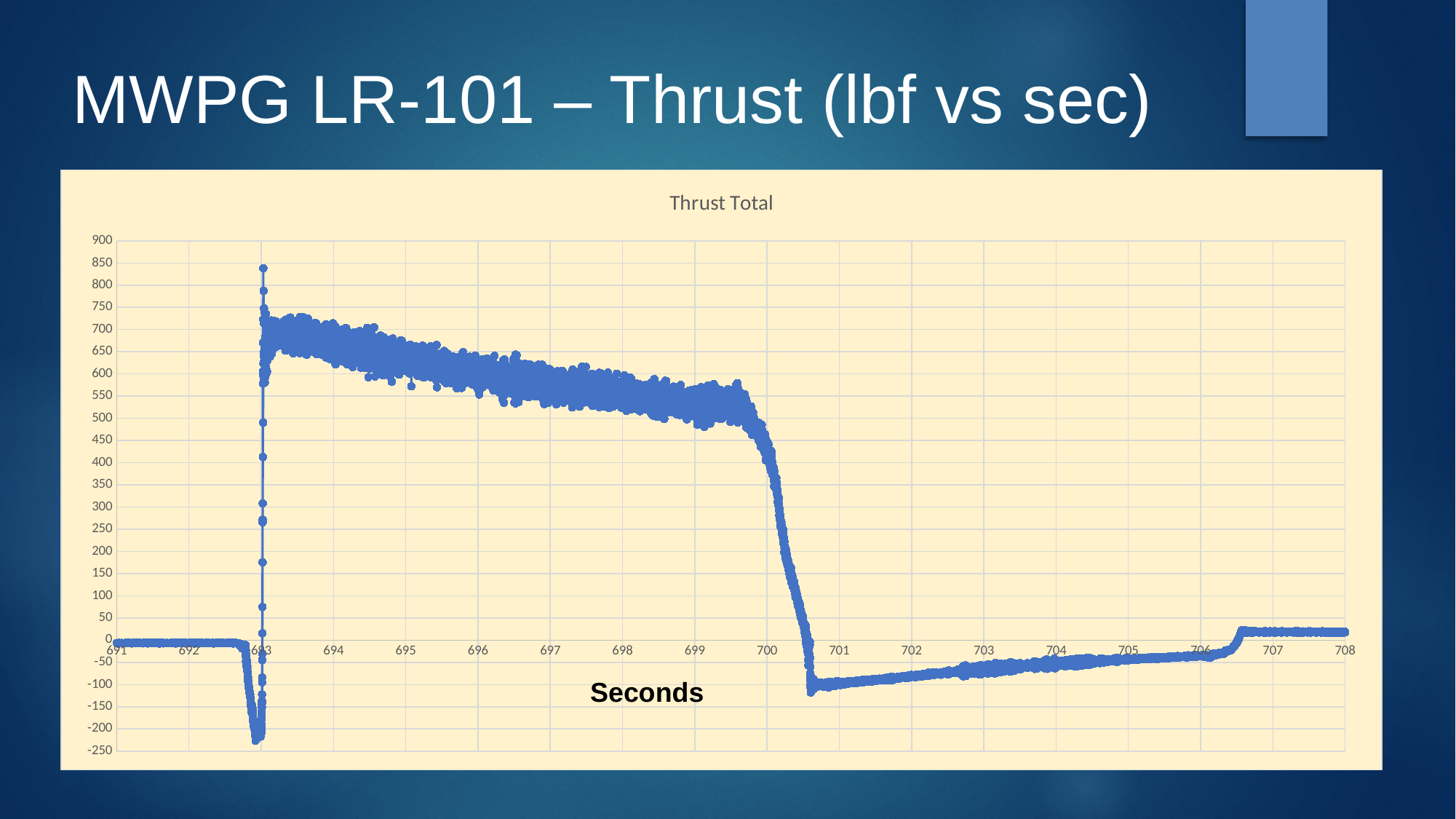

# MWPG LR-101 – Thrust (lbf vs sec)

### Chart: Thrust Total

| Category | Thrust Total |
|---|---|
Seconds